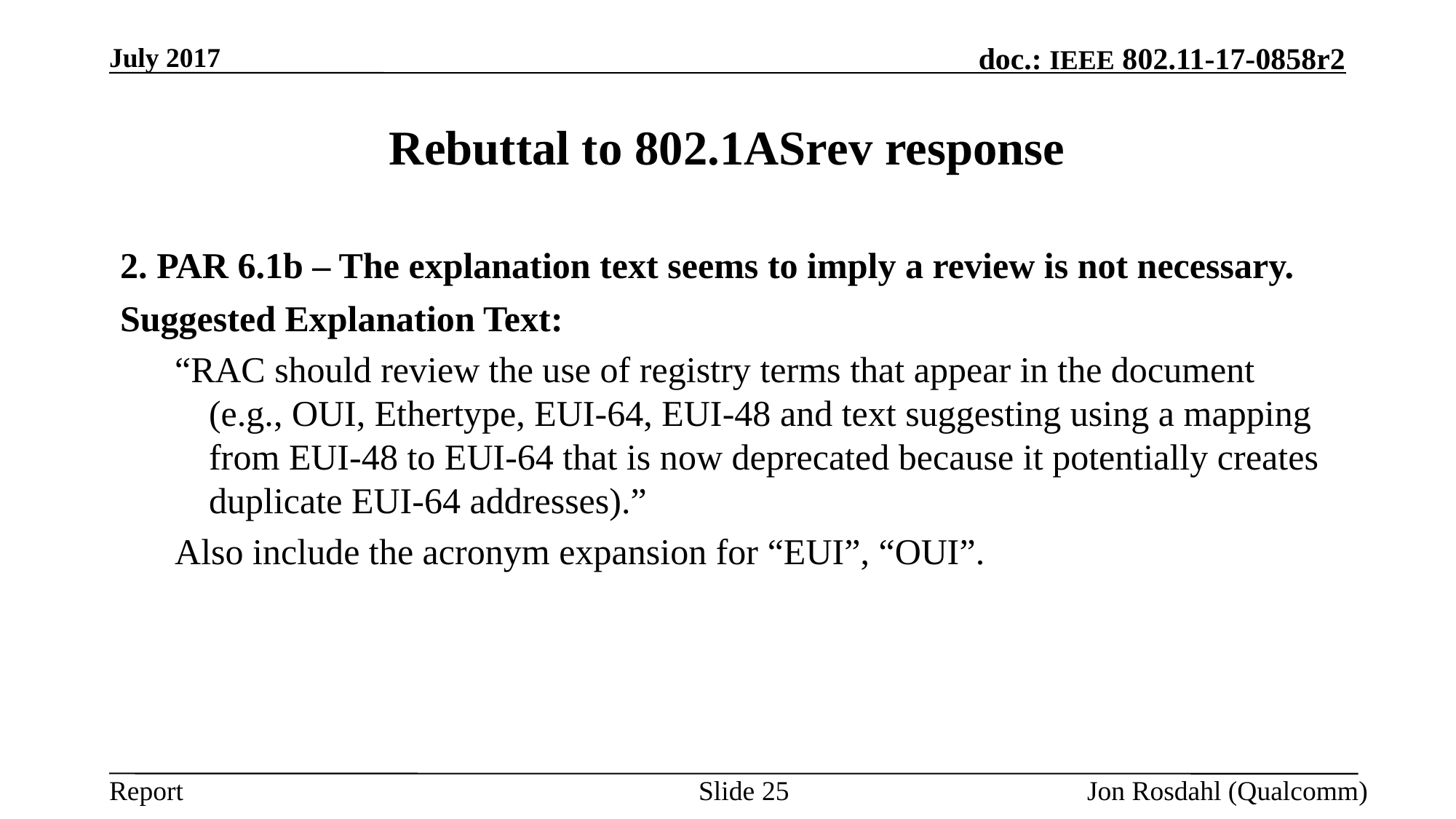

July 2017
# Rebuttal to 802.1ASrev response
2. PAR 6.1b – The explanation text seems to imply a review is not necessary.
Suggested Explanation Text:
“RAC should review the use of registry terms that appear in the document (e.g., OUI, Ethertype, EUI-64, EUI-48 and text suggesting using a mapping from EUI-48 to EUI-64 that is now deprecated because it potentially creates duplicate EUI-64 addresses).”
Also include the acronym expansion for “EUI”, “OUI”.
Slide 25
Jon Rosdahl (Qualcomm)